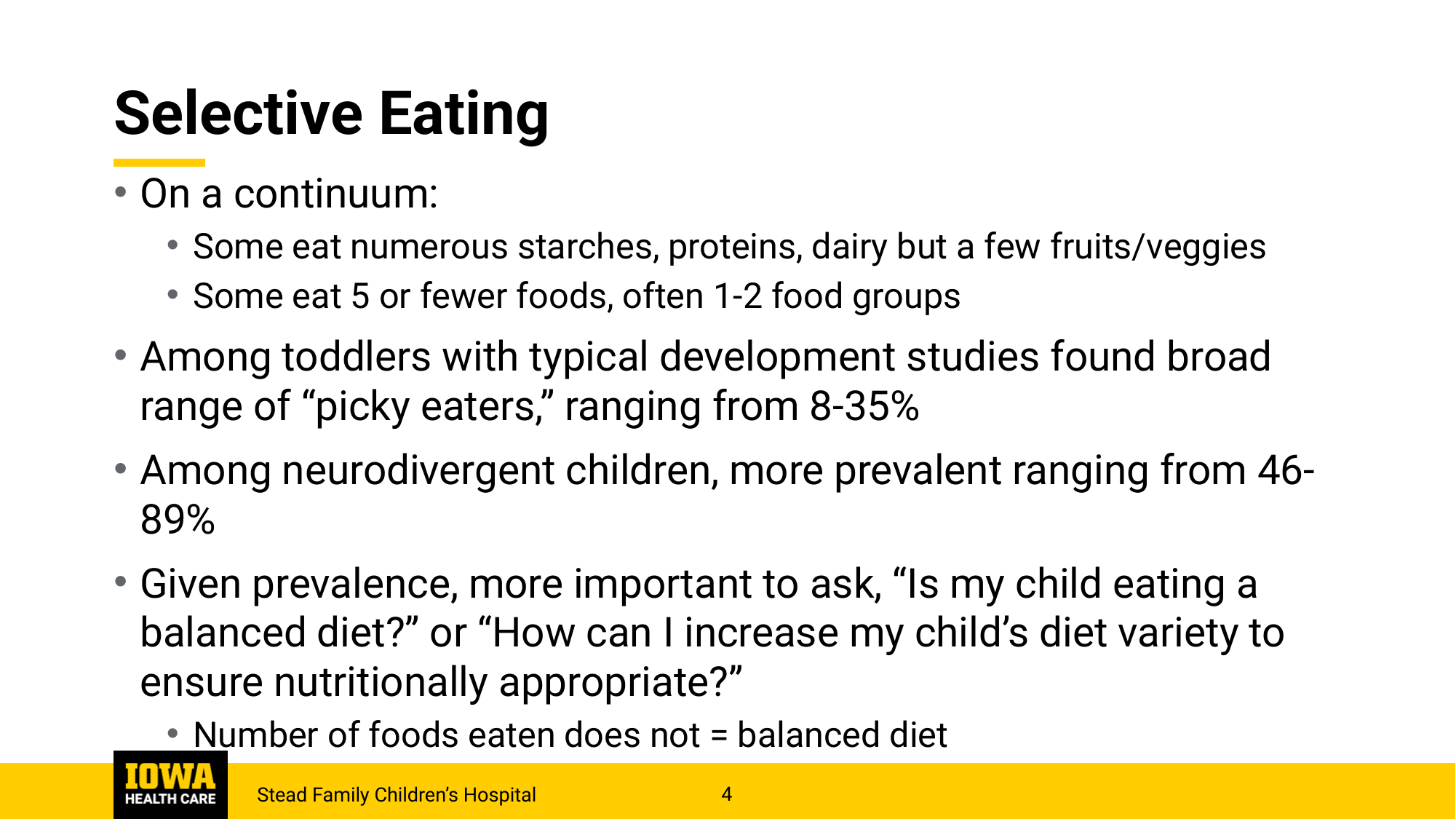

# Selective Eating
On a continuum:
Some eat numerous starches, proteins, dairy but a few fruits/veggies
Some eat 5 or fewer foods, often 1-2 food groups
Among toddlers with typical development studies found broad range of “picky eaters,” ranging from 8-35%
Among neurodivergent children, more prevalent ranging from 46-89%
Given prevalence, more important to ask, “Is my child eating a balanced diet?” or “How can I increase my child’s diet variety to ensure nutritionally appropriate?”
Number of foods eaten does not = balanced diet